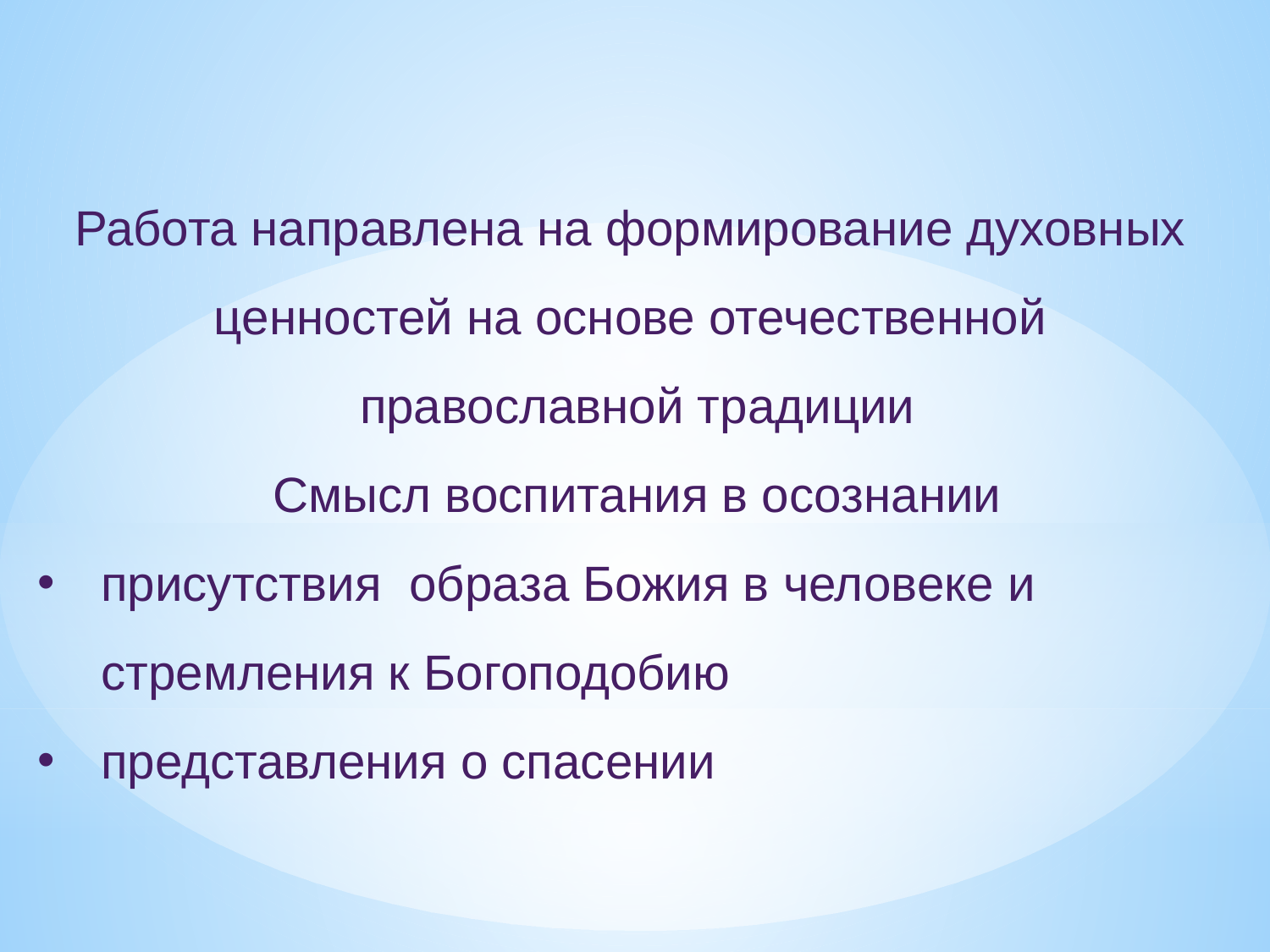

Работа направлена на формирование духовных
ценностей на основе отечественной
православной традиции
Смысл воспитания в осознании
присутствия  образа Божия в человеке и стремления к Богоподобию
представления о спасении